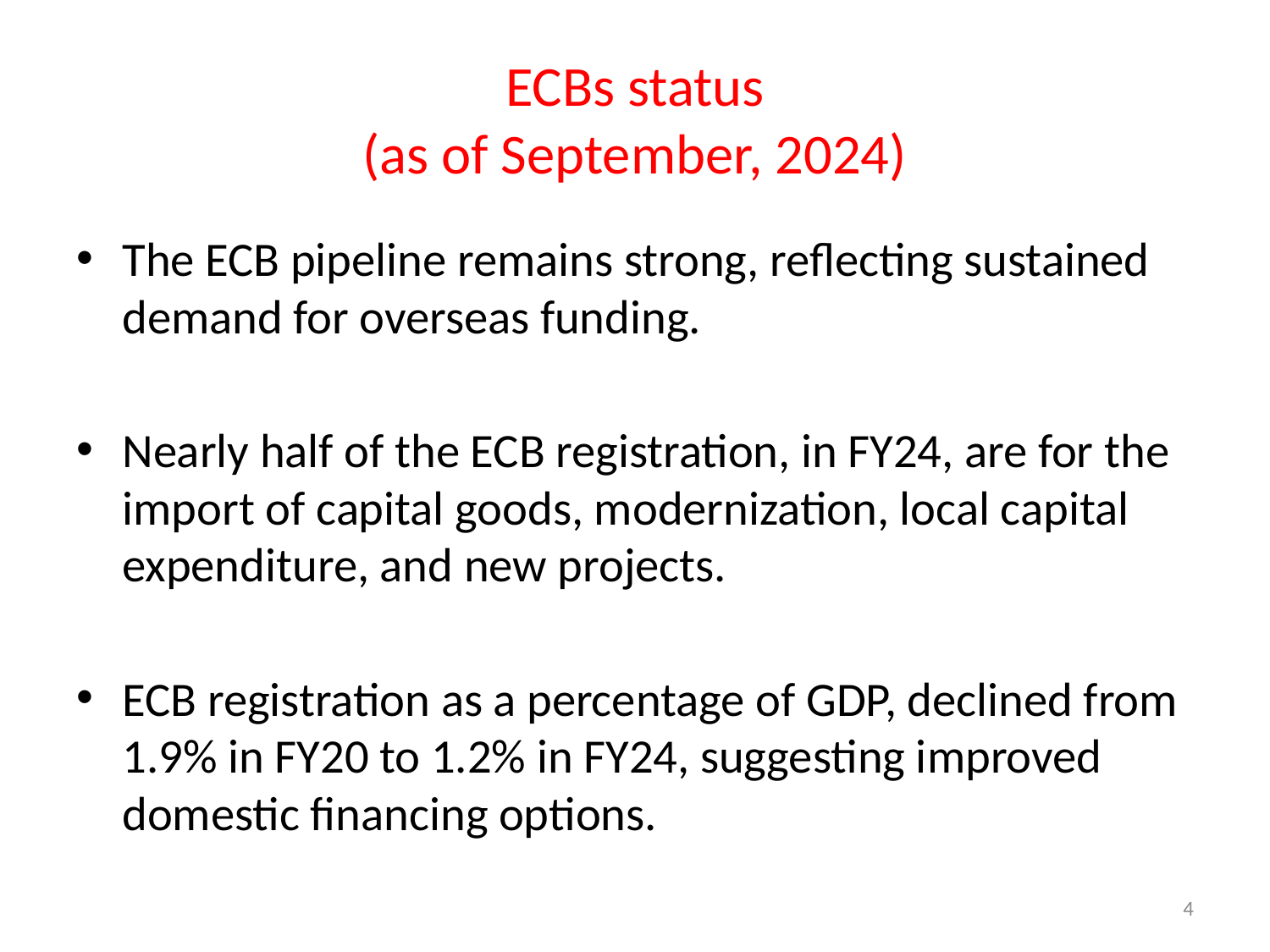

# ECBs status (as of September, 2024)
The ECB pipeline remains strong, reflecting sustained demand for overseas funding.

Nearly half of the ECB registration, in FY24, are for the import of capital goods, modernization, local capital expenditure, and new projects.

ECB registration as a percentage of GDP, declined from 1.9% in FY20 to 1.2% in FY24, suggesting improved domestic financing options.

4